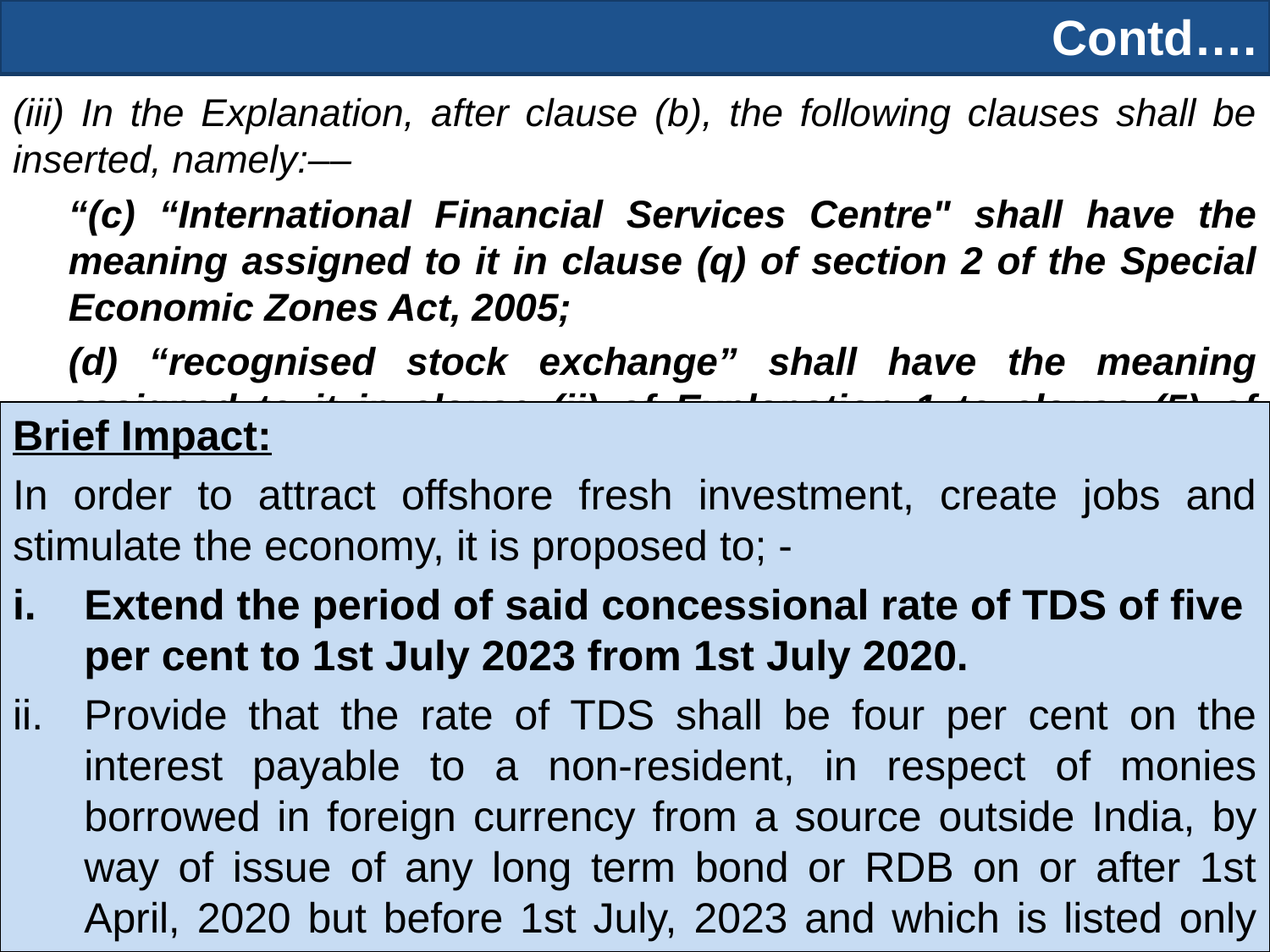

# Contd….
(iii) In the Explanation, after clause (b), the following clauses shall be inserted, namely:––
“(c) “International Financial Services Centre" shall have the meaning assigned to it in clause (q) of section 2 of the Special Economic Zones Act, 2005;
(d) “recognised stock exchange” shall have the meaning assigned to it in clause (ii) of Explanation 1 to clause (5) of section 43.”
Brief Impact:
In order to attract offshore fresh investment, create jobs and stimulate the economy, it is proposed to; -
Extend the period of said concessional rate of TDS of five per cent to 1st July 2023 from 1st July 2020.
Provide that the rate of TDS shall be four per cent on the interest payable to a non-resident, in respect of monies borrowed in foreign currency from a source outside India, by way of issue of any long term bond or RDB on or after 1st April, 2020 but before 1st July, 2023 and which is listed only on a recognised stock exchange located in any IFSC.
67